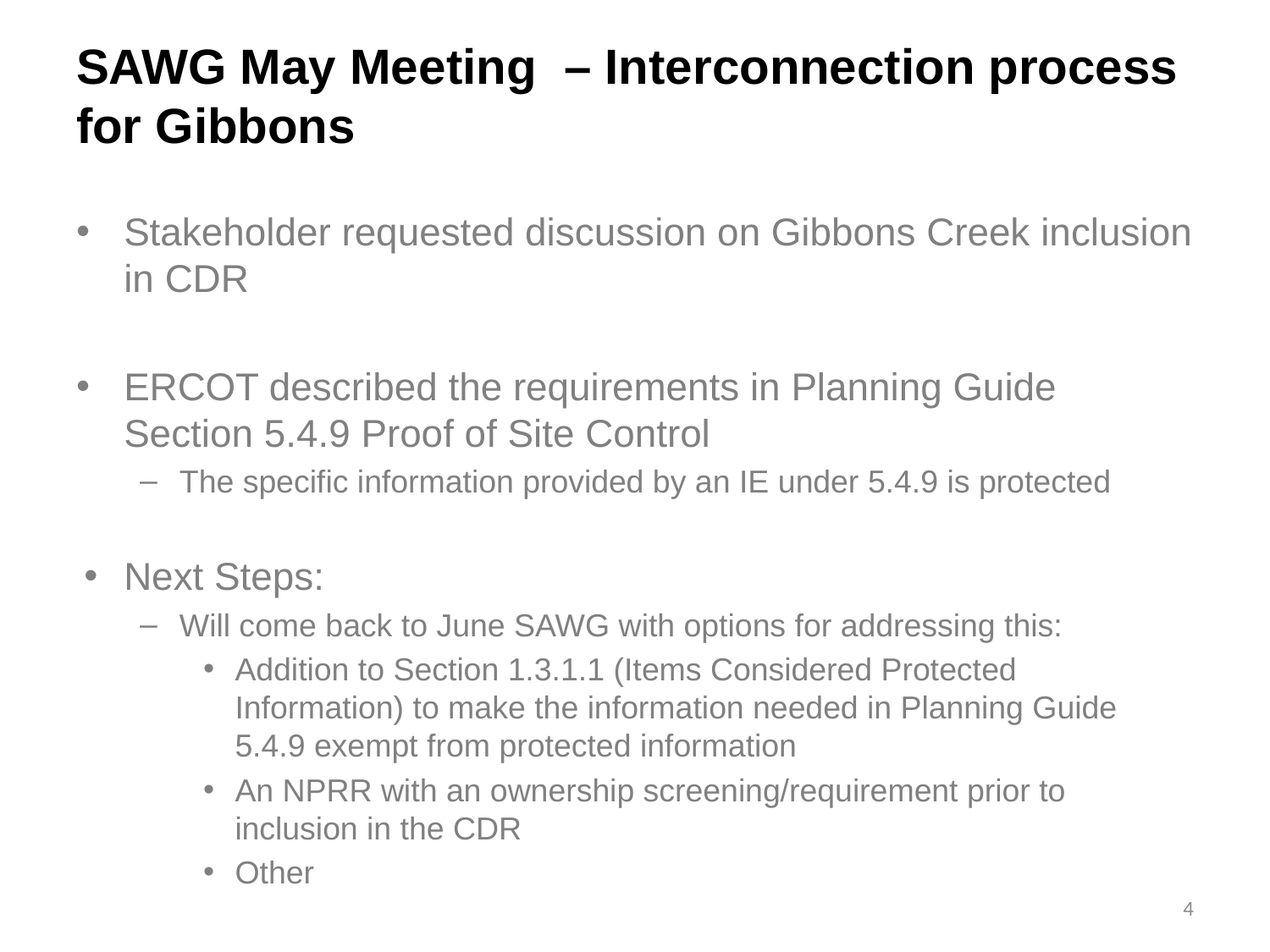

# SAWG May Meeting  – Interconnection process for Gibbons
Stakeholder requested discussion on Gibbons Creek inclusion in CDR

ERCOT described the requirements in Planning Guide Section 5.4.9 Proof of Site Control
The specific information provided by an IE under 5.4.9 is protected

Next Steps:
Will come back to June SAWG with options for addressing this:
Addition to Section 1.3.1.1 (Items Considered Protected Information) to make the information needed in Planning Guide 5.4.9 exempt from protected information
An NPRR with an ownership screening/requirement prior to inclusion in the CDR
Other

4